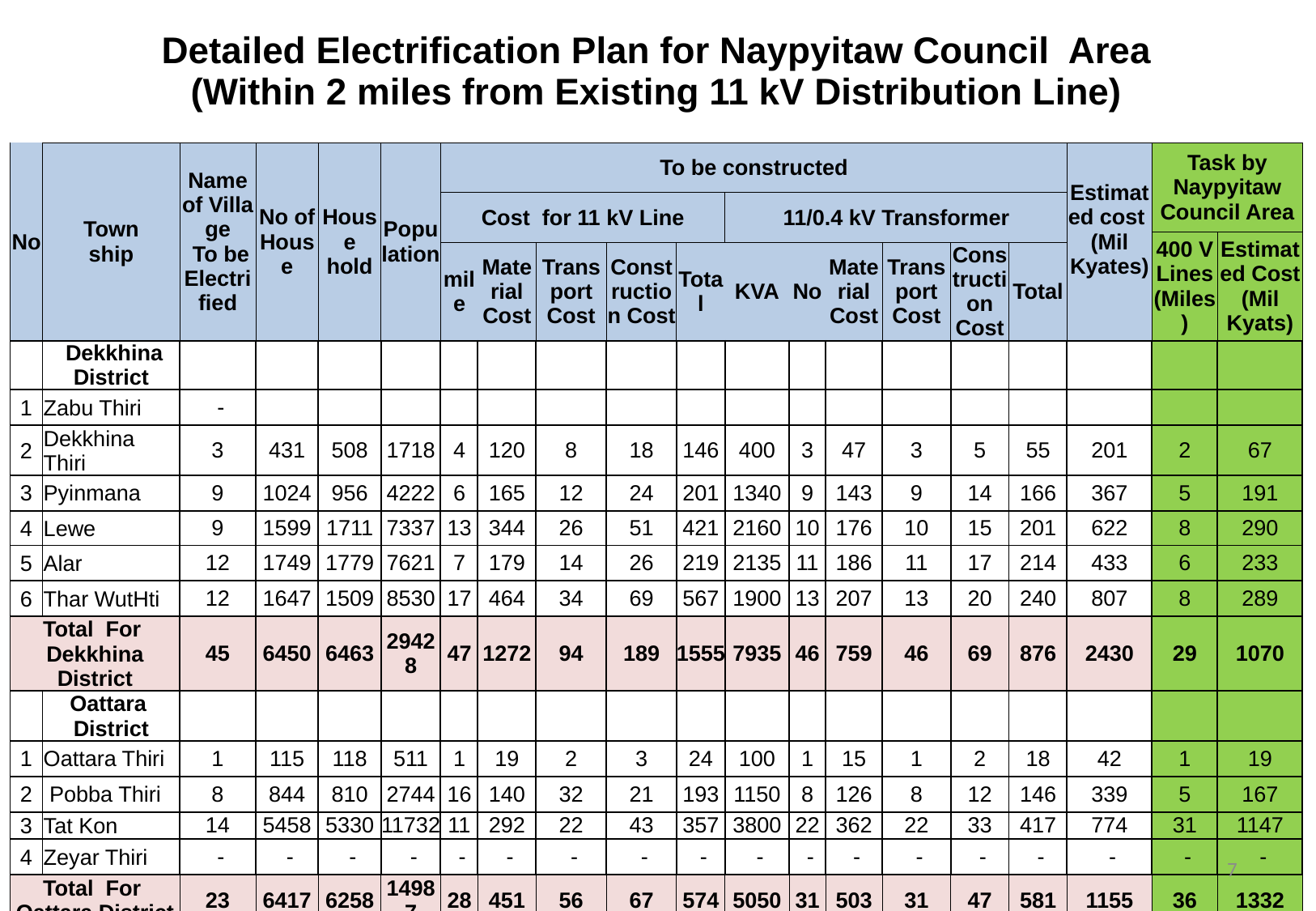

| Detailed Electrification Plan for Naypyitaw Council Area (Within 2 miles from Existing 11 kV Distribution Line) |  |  |  |  |  |  |  |  |  |  |  |  |  |  |  |  |  |  |  |
| --- | --- | --- | --- | --- | --- | --- | --- | --- | --- | --- | --- | --- | --- | --- | --- | --- | --- | --- | --- |
| No | Town ship | Name of Villa ge To be Electri fied | No of House | House hold | Popu lation | To be constructed |  |  |  |  |  |  |  |  |  |  | Estimated cost (Mil Kyates) | Task by Naypyitaw Council Area |  |
|  |  |  |  |  |  | Cost for 11 kV Line |  |  |  |  | 11/0.4 kV Transformer |  |  |  |  |  |  |  |  |
|  |  |  |  |  |  |  |  |  |  |  |  |  |  |  |  |  |  | 400 V Lines (Miles) | Estimated Cost (Mil Kyats) |
|  |  |  |  |  |  | mile | Material Cost | Transport Cost | Construction Cost | Total | KVA | No | Material Cost | Transport Cost | Construction Cost | Total |  |  |  |
|  | Dekkhina District |  |  |  |  |  |  |  |  |  |  |  |  |  |  |  |  |  |  |
| 1 | Zabu Thiri | - |  |  |  |  |  |  |  |  |  |  |  |  |  |  |  |  |  |
| 2 | Dekkhina Thiri | 3 | 431 | 508 | 1718 | 4 | 120 | 8 | 18 | 146 | 400 | 3 | 47 | 3 | 5 | 55 | 201 | 2 | 67 |
| 3 | Pyinmana | 9 | 1024 | 956 | 4222 | 6 | 165 | 12 | 24 | 201 | 1340 | 9 | 143 | 9 | 14 | 166 | 367 | 5 | 191 |
| 4 | Lewe | 9 | 1599 | 1711 | 7337 | 13 | 344 | 26 | 51 | 421 | 2160 | 10 | 176 | 10 | 15 | 201 | 622 | 8 | 290 |
| 5 | Alar | 12 | 1749 | 1779 | 7621 | 7 | 179 | 14 | 26 | 219 | 2135 | 11 | 186 | 11 | 17 | 214 | 433 | 6 | 233 |
| 6 | Thar WutHti | 12 | 1647 | 1509 | 8530 | 17 | 464 | 34 | 69 | 567 | 1900 | 13 | 207 | 13 | 20 | 240 | 807 | 8 | 289 |
| Total For Dekkhina District |  | 45 | 6450 | 6463 | 29428 | 47 | 1272 | 94 | 189 | 1555 | 7935 | 46 | 759 | 46 | 69 | 876 | 2430 | 29 | 1070 |
|  | Oattara District |  |  |  |  |  |  |  |  |  |  |  |  |  |  |  |  |  |  |
| 1 | Oattara Thiri | 1 | 115 | 118 | 511 | 1 | 19 | 2 | 3 | 24 | 100 | 1 | 15 | 1 | 2 | 18 | 42 | 1 | 19 |
| 2 | Pobba Thiri | 8 | 844 | 810 | 2744 | 16 | 140 | 32 | 21 | 193 | 1150 | 8 | 126 | 8 | 12 | 146 | 339 | 5 | 167 |
| 3 | Tat Kon | 14 | 5458 | 5330 | 11732 | 11 | 292 | 22 | 43 | 357 | 3800 | 22 | 362 | 22 | 33 | 417 | 774 | 31 | 1147 |
| 4 | Zeyar Thiri | - | - | - | - | - | - | - | - | - | - | - | - | - | - | - | - | - | - |
| Total For Oattara District |  | 23 | 6417 | 6258 | 14987 | 28 | 451 | 56 | 67 | 574 | 5050 | 31 | 503 | 31 | 47 | 581 | 1155 | 36 | 1332 |
| Total |  | 68 | 12867 | 12721 | 44415 | 75 | 1723 | 150 | 255 | 2129 | 12985 | 77 | 1262 | 77 | 116 | 1457 | 3585 | 65 | 2402 |
7